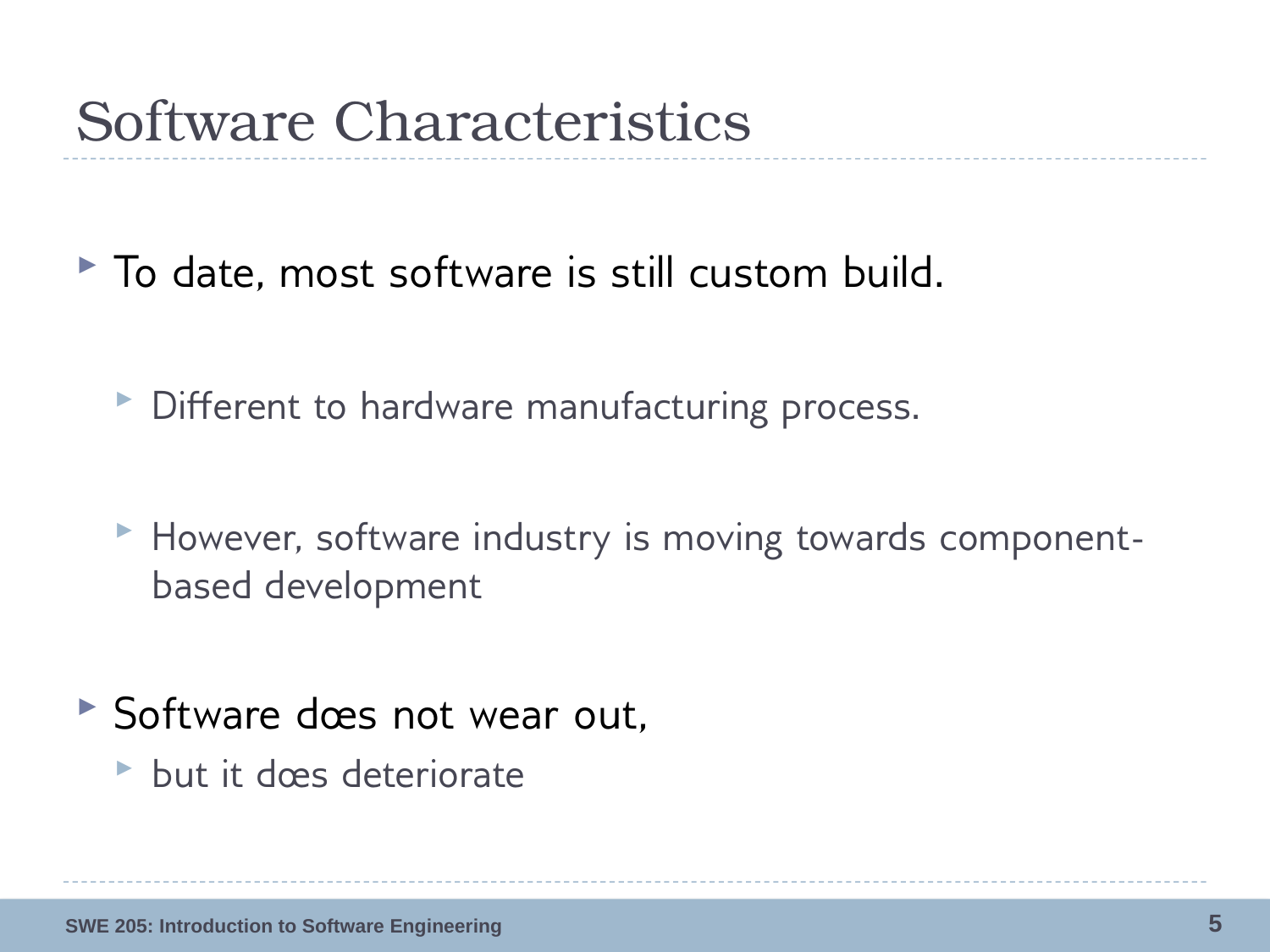

# Software Characteristics

To date, most software is still custom build.

Different to hardware manufacturing process.

However, software industry is moving towards component-based development

Software does not wear out,
but it does deteriorate
5